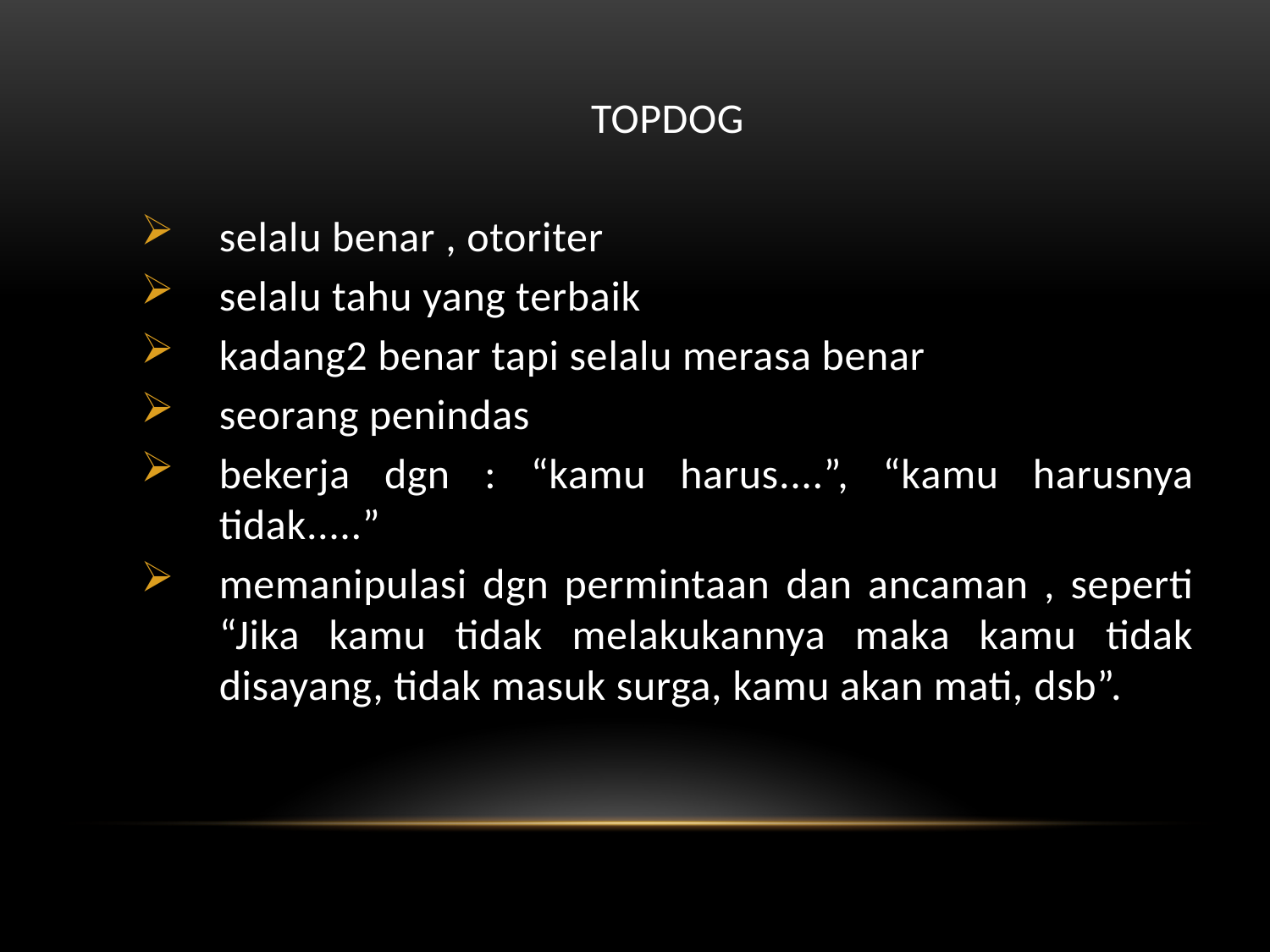

TOPDOG

selalu benar , otoriter
selalu tahu yang terbaik
kadang2 benar tapi selalu merasa benar
seorang penindas
bekerja dgn : “kamu harus....”, “kamu harusnya tidak.....”
memanipulasi dgn permintaan dan ancaman , seperti “Jika kamu tidak melakukannya maka kamu tidak disayang, tidak masuk surga, kamu akan mati, dsb”.